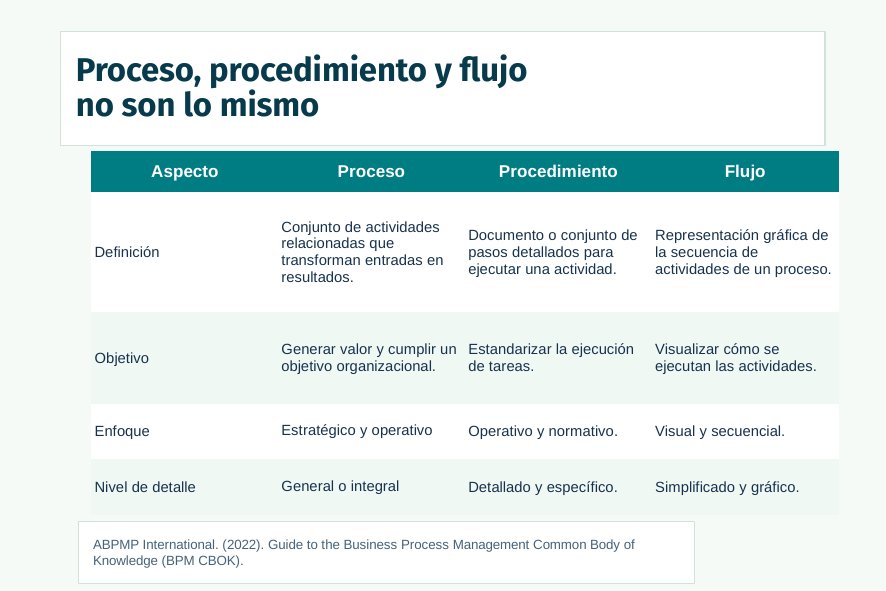

# Proceso, procedimiento y flujo
no son lo mismo
| Aspecto | Proceso | Procedimiento | Flujo |
| --- | --- | --- | --- |
| Definición | Conjunto de actividades relacionadas que transforman entradas en resultados. | Documento o conjunto de pasos detallados para ejecutar una actividad. | Representación gráfica de la secuencia de actividades de un proceso. |
| Objetivo | Generar valor y cumplir un objetivo organizacional. | Estandarizar la ejecución de tareas. | Visualizar cómo se ejecutan las actividades. |
| Enfoque | Estratégico y operativo | Operativo y normativo. | Visual y secuencial. |
| Nivel de detalle | General o integral | Detallado y específico. | Simplificado y gráfico. |
ABPMP International. (2022). Guide to the Business Process Management Common Body of Knowledge (BPM CBOK).